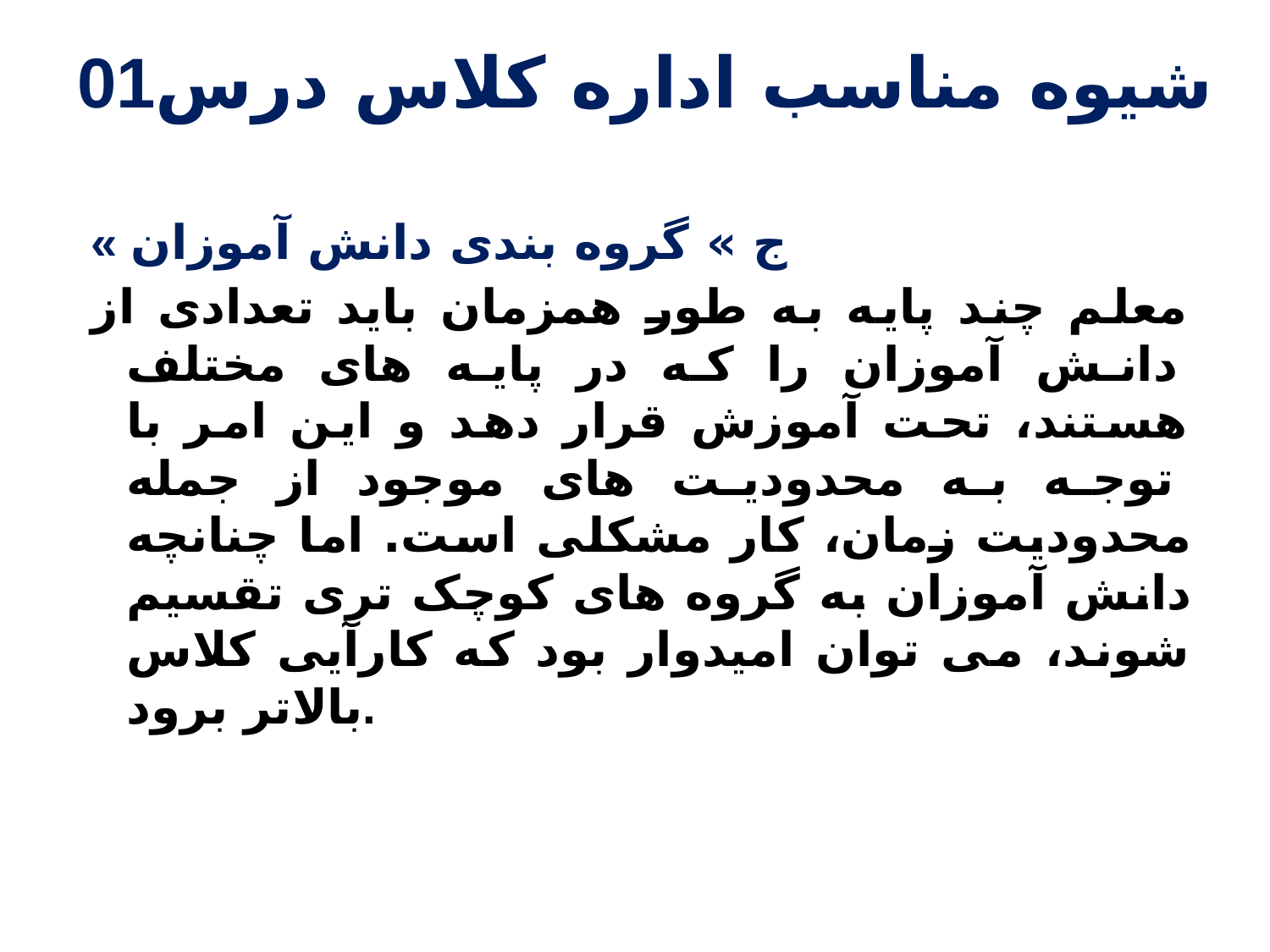

# 01شیوه مناسب اداره کلاس درس
« ج » گروه بندی دانش آموزان
معلم چند پایه به طور همزمان باید تعدادی از دانش آموزان را که در پایه های مختلف هستند، تحت آموزش قرار دهد و این امر با توجه به محدودیت های موجود از جمله محدودیت زمان، کار مشکلی است. اما چنانچه دانش آموزان به گروه های کوچک تری تقسیم شوند، می توان امیدوار بود که کارآیی کلاس بالاتر برود.